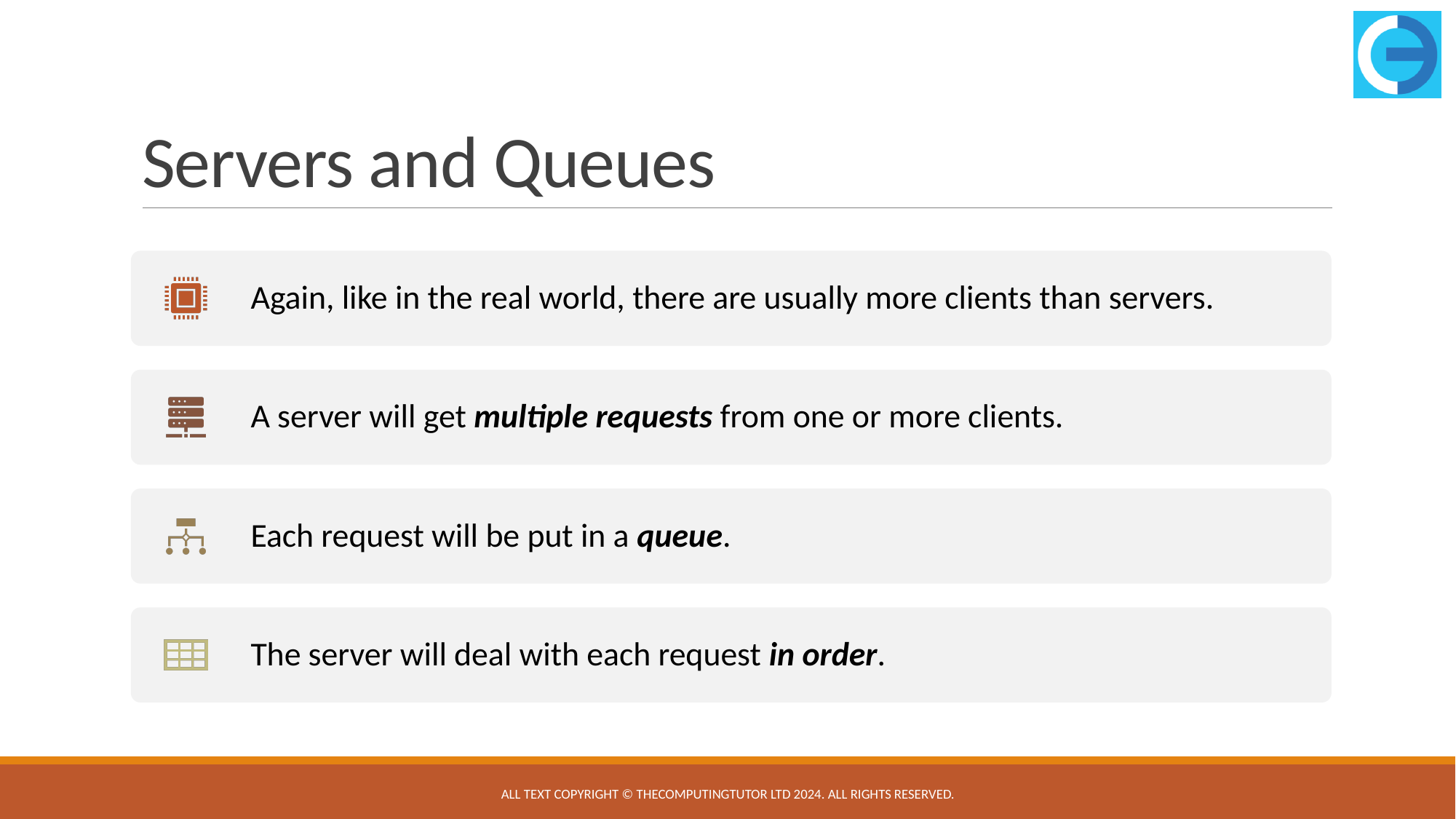

# Servers and Queues
Again, like in the real world, there are usually more clients than servers.
A server will get multiple requests from one or more clients.
Each request will be put in a queue.
The server will deal with each request in order.
All text copyright © TheComputingTutor Ltd 2024. All rights Reserved.